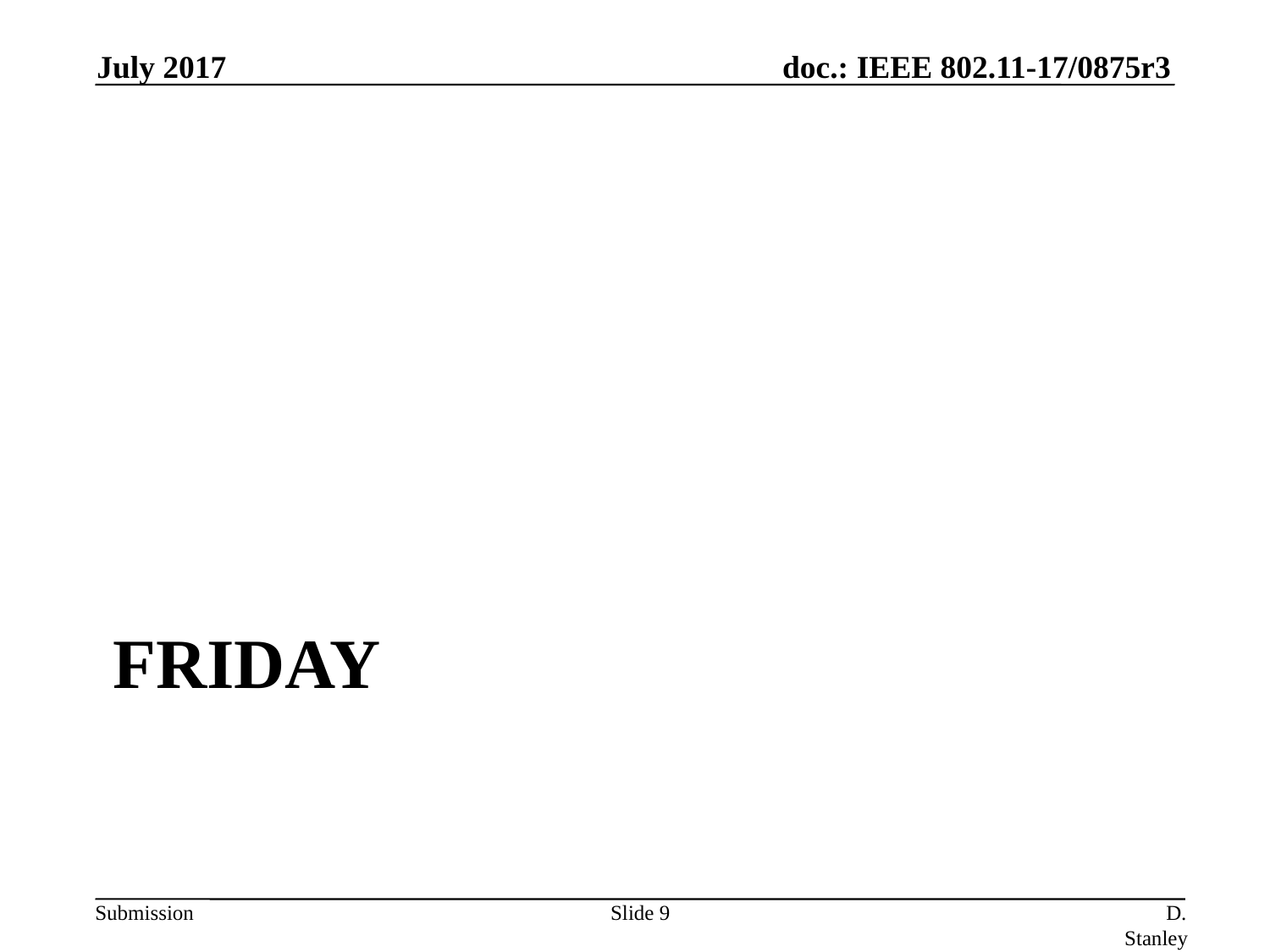

July 2017

# Friday
Slide 9
D. Stanley, HP Enterprise